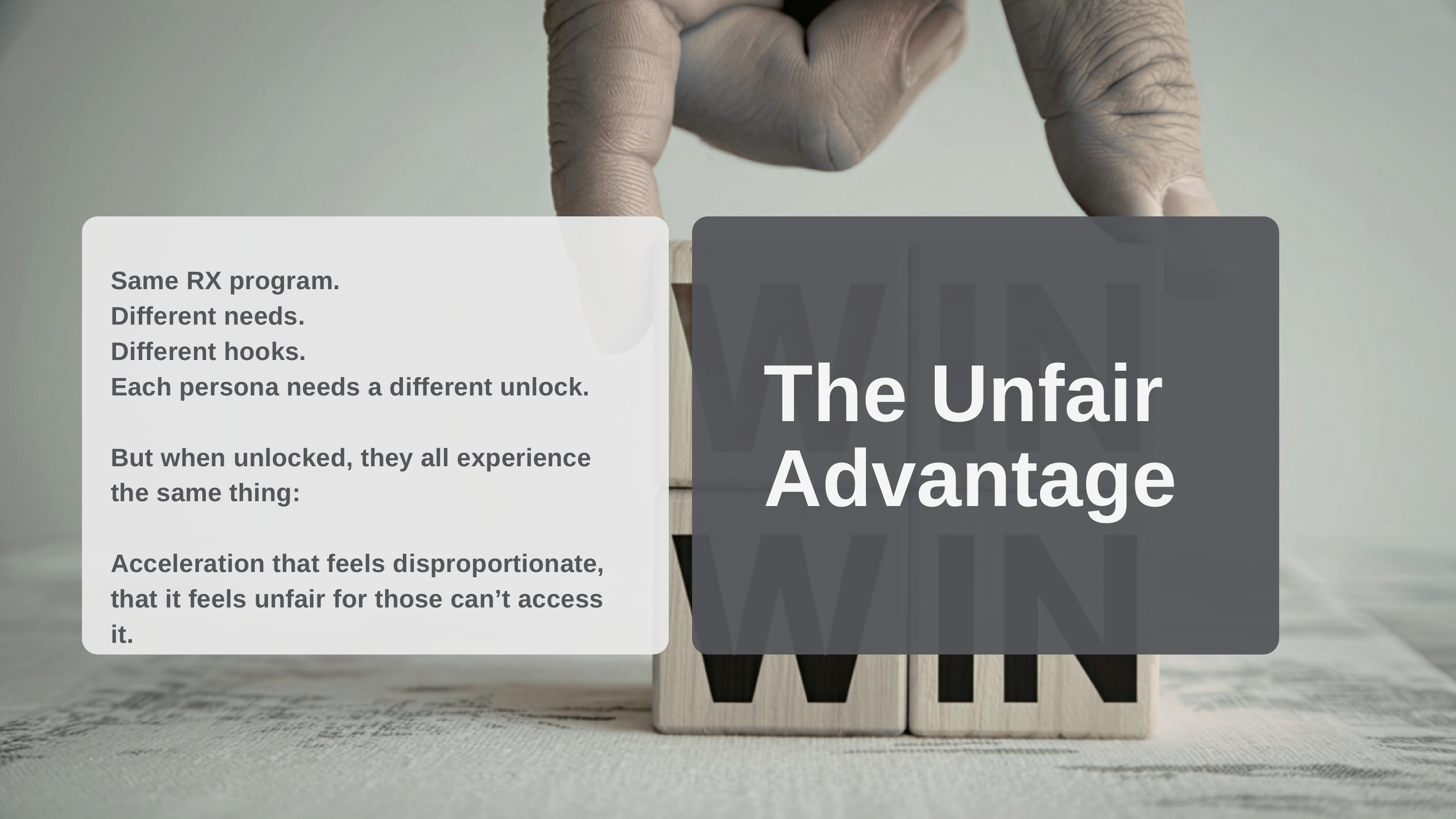

Same RX program.
Different needs.
Different hooks.
Each persona needs a different unlock.

But when unlocked, they all experience the same thing:

Acceleration that feels disproportionate, that it feels unfair for those can’t access it.
The Unfair Advantage